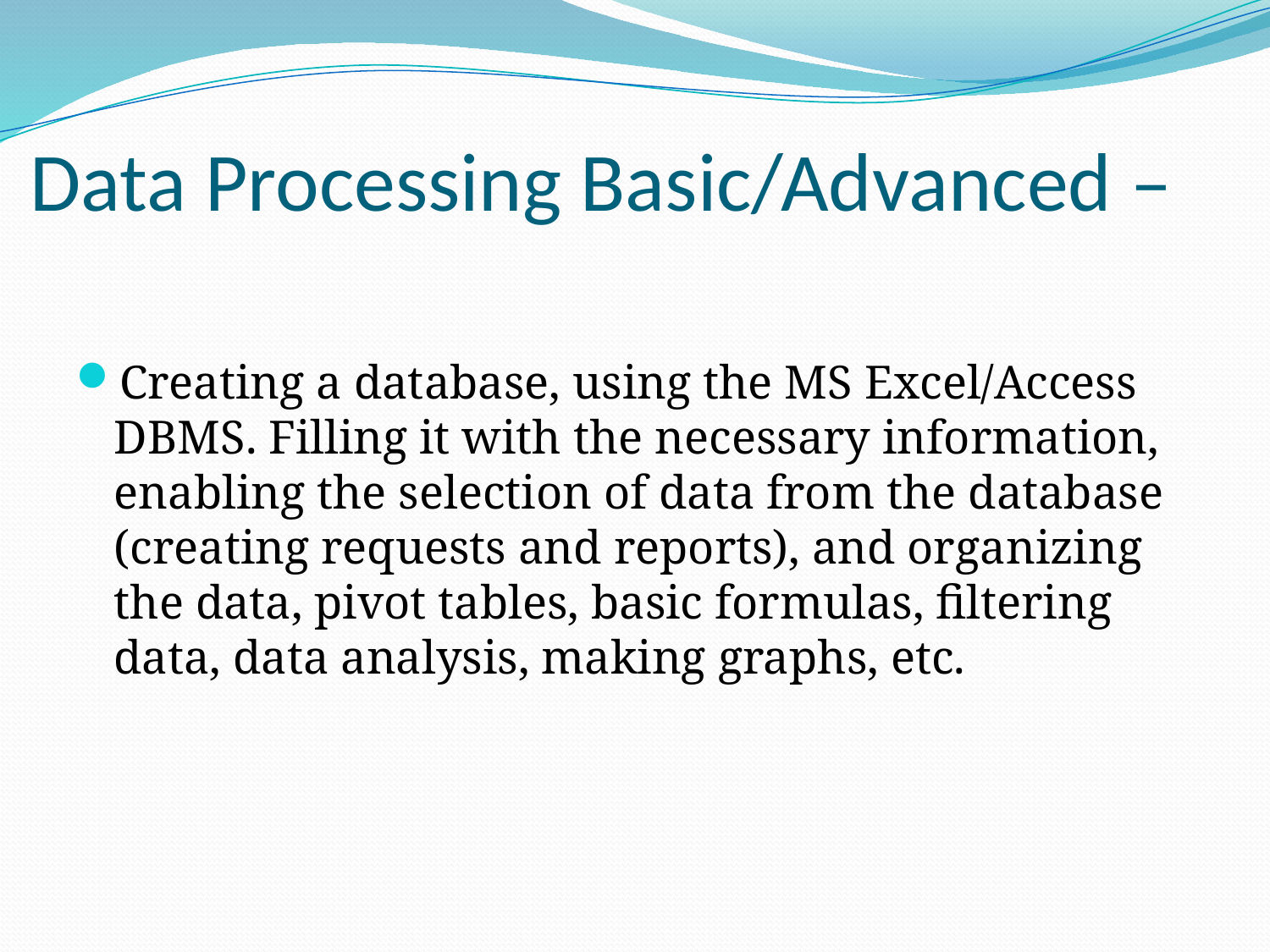

# Data Processing Basic/Advanced –
Creating a database, using the MS Excel/Access DBMS. Filling it with the necessary information, enabling the selection of data from the database (creating requests and reports), and organizing the data, pivot tables, basic formulas, filtering data, data analysis, making graphs, etc.